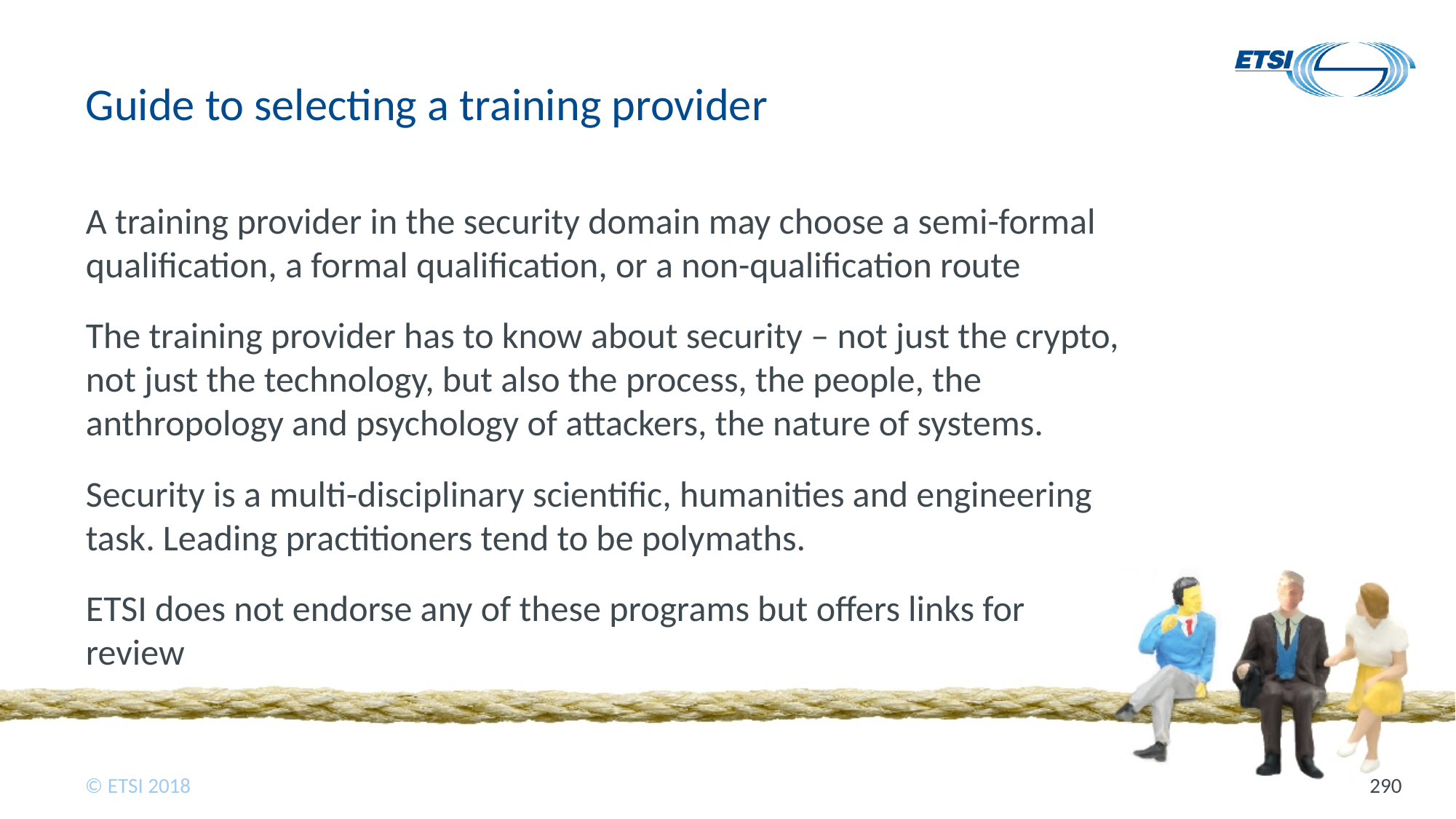

# Guide to selecting a training provider
A training provider in the security domain may choose a semi-formal qualification, a formal qualification, or a non-qualification route
The training provider has to know about security – not just the crypto, not just the technology, but also the process, the people, the anthropology and psychology of attackers, the nature of systems.
Security is a multi-disciplinary scientific, humanities and engineering task. Leading practitioners tend to be polymaths.
ETSI does not endorse any of these programs but offers links for review